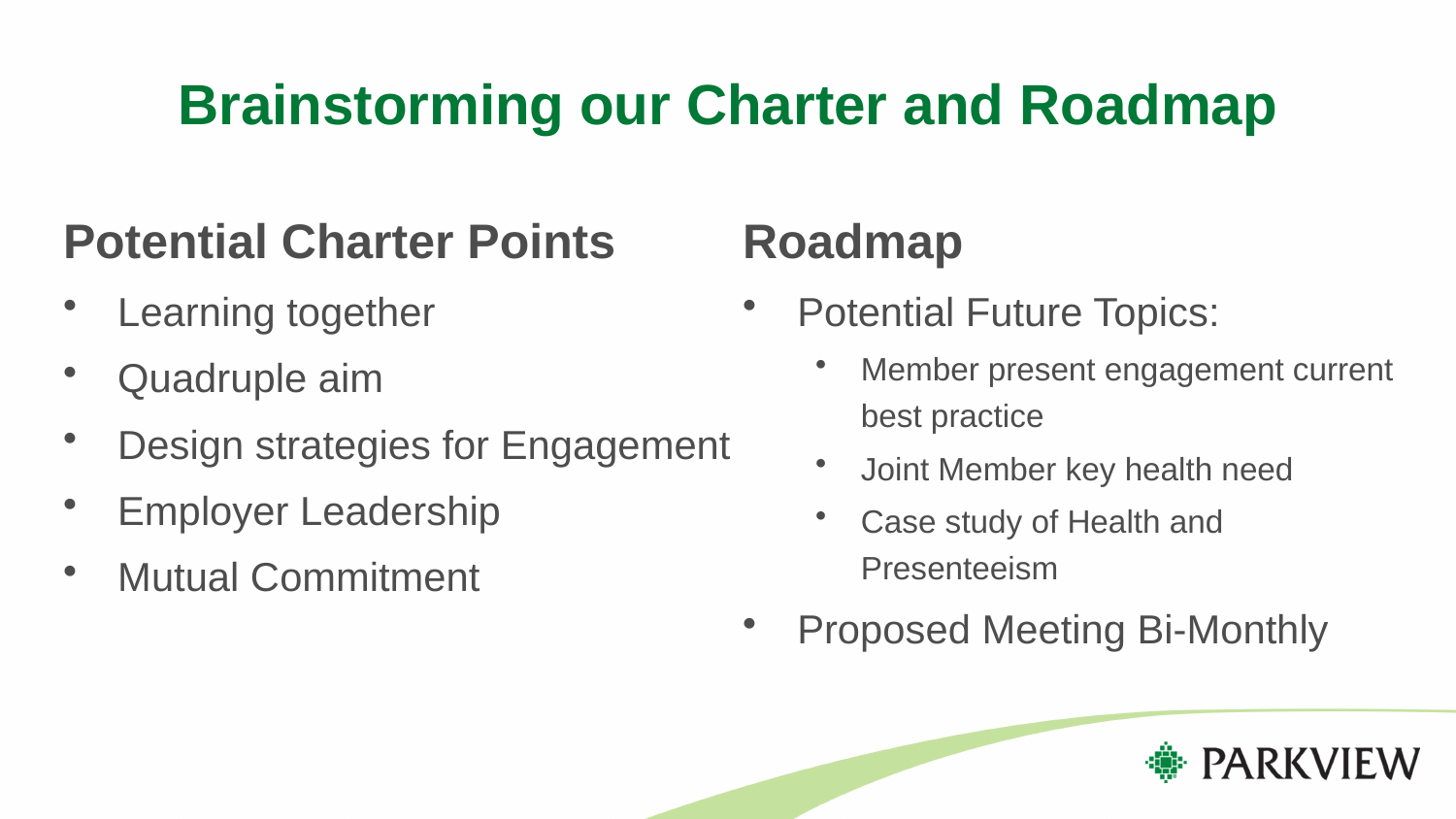

# Brainstorming our Charter and Roadmap
Potential Charter Points
Learning together
Quadruple aim
Design strategies for Engagement
Employer Leadership
Mutual Commitment

Roadmap
Potential Future Topics:
Member present engagement current best practice
Joint Member key health need
Case study of Health and Presenteeism
Proposed Meeting Bi-Monthly